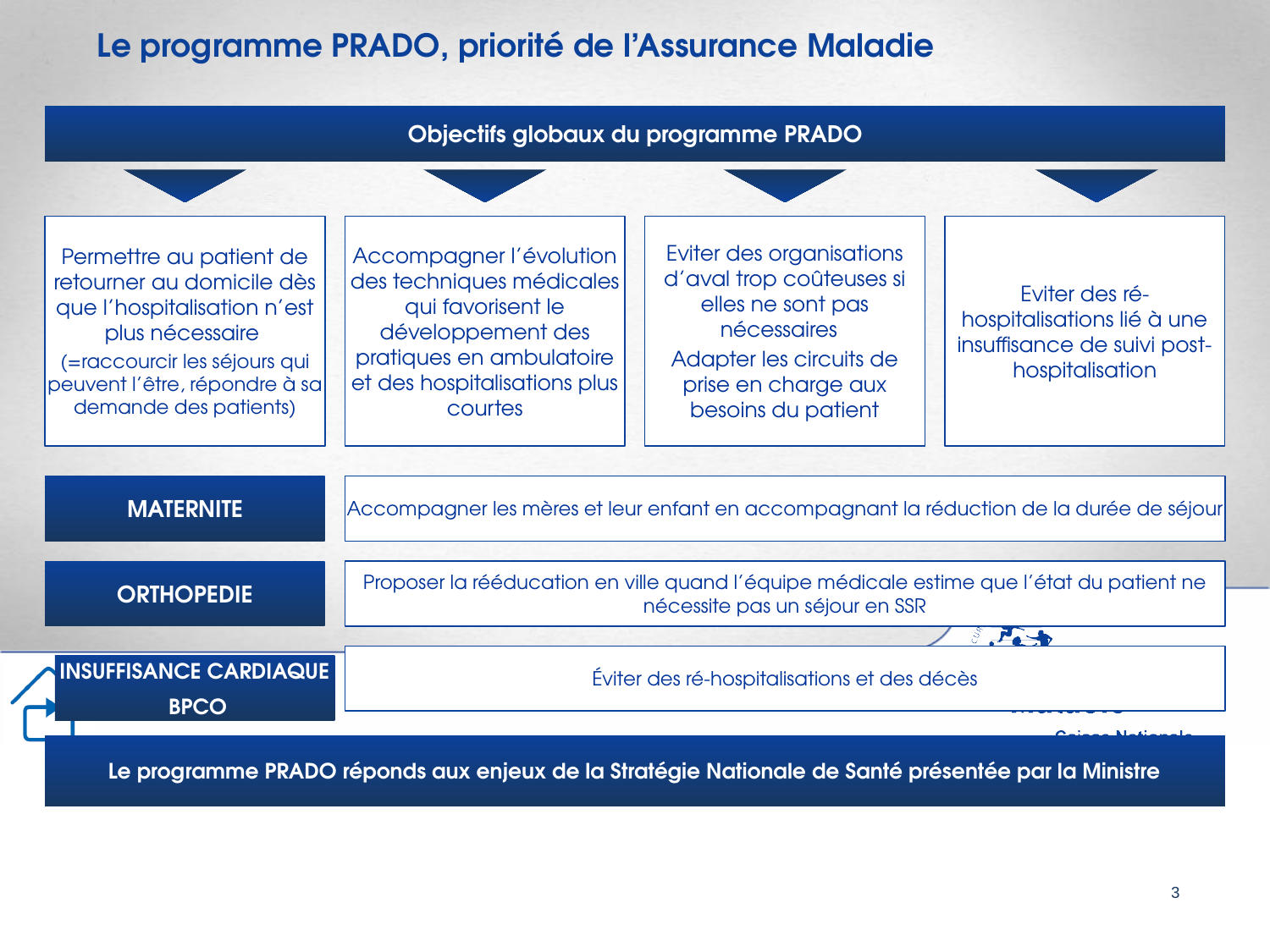

Le programme PRADO, priorité de l’Assurance Maladie
Objectifs globaux du programme PRADO

Permettre au patient de retourner au domicile dès que l’hospitalisation n’est plus nécessaire
(=raccourcir les séjours qui peuvent l’être, répondre à sa demande des patients)
Accompagner l’évolution des techniques médicales qui favorisent le développement des pratiques en ambulatoire et des hospitalisations plus courtes
Eviter des organisations d’aval trop coûteuses si elles ne sont pas nécessaires
Adapter les circuits de prise en charge aux besoins du patient
Eviter des ré-hospitalisations lié à une insuffisance de suivi post-hospitalisation
MATERNITE
Accompagner les mères et leur enfant en accompagnant la réduction de la durée de séjour
ORTHOPEDIE
Proposer la rééducation en ville quand l’équipe médicale estime que l’état du patient ne nécessite pas un séjour en SSR
Éviter des ré-hospitalisations et des décès
INSUFFISANCE CARDIAQUE
 BPCO
Le programme PRADO réponds aux enjeux de la Stratégie Nationale de Santé présentée par la Ministre
3